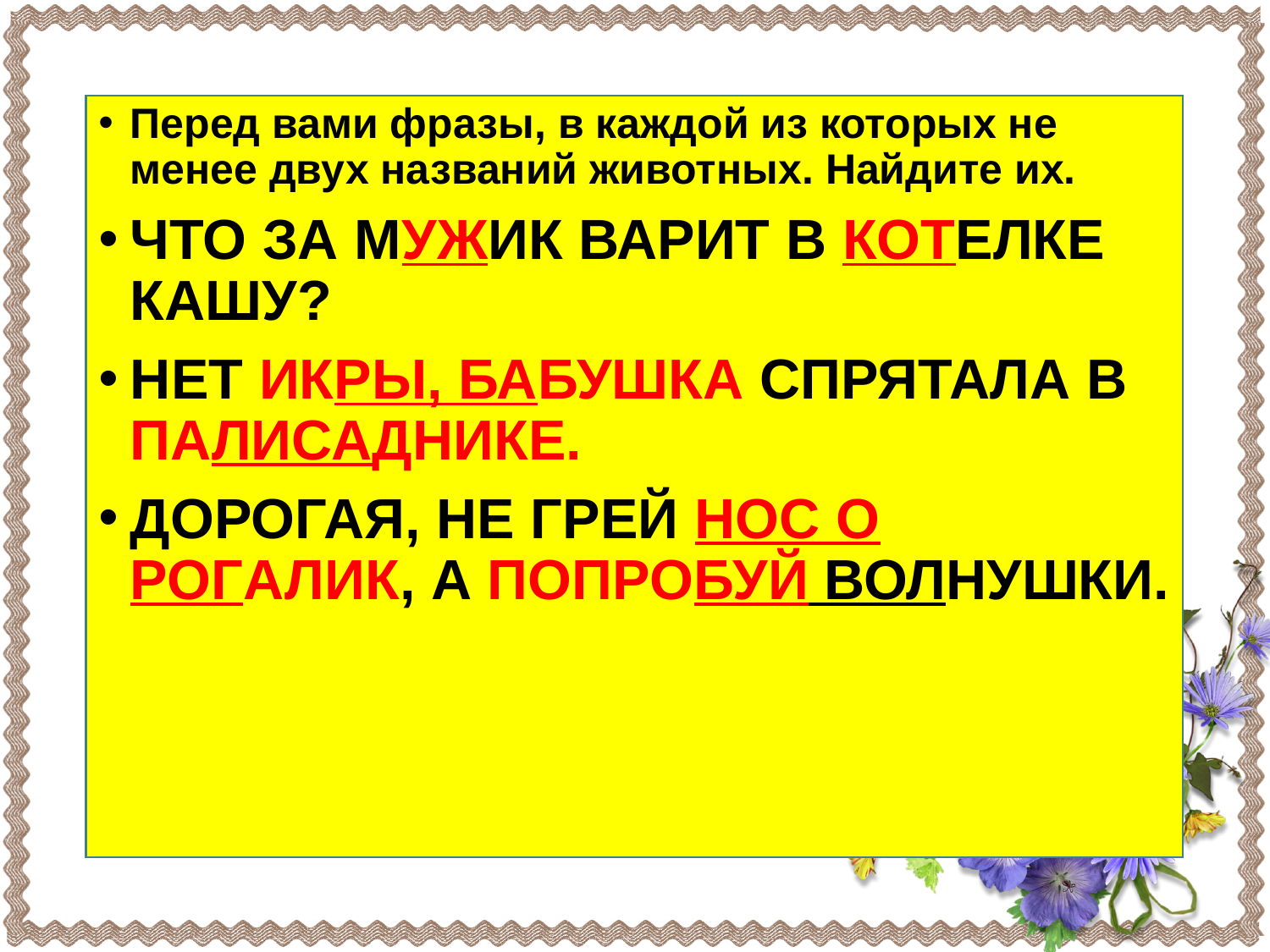

Перед вами фразы, в каждой из которых не менее двух названий животных. Найдите их.
ЧТО ЗА МУЖИК ВАРИТ В КОТЕЛКЕ КАШУ?
НЕТ ИКРЫ, БАБУШКА СПРЯТАЛА В ПАЛИСАДНИКЕ.
ДОРОГАЯ, НЕ ГРЕЙ НОС О РОГАЛИК, А ПОПРОБУЙ ВОЛНУШКИ.